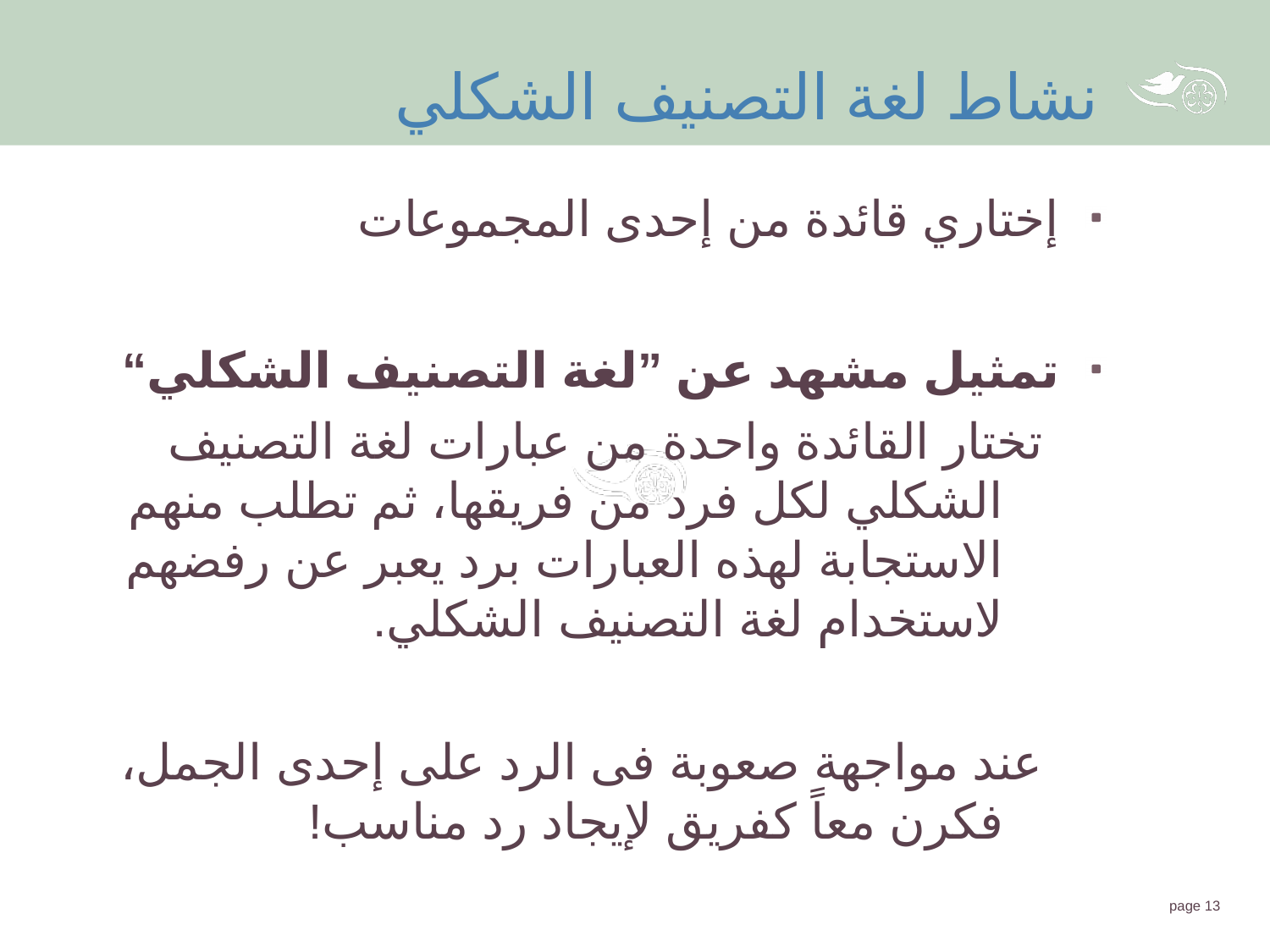

نشاط لغة التصنيف الشكلي
إختاري قائدة من إحدى المجموعات

تمثيل مشهد عن ”لغة التصنيف الشكلي“
تختار القائدة واحدة من عبارات لغة التصنيف الشكلي لكل فرد من فريقها، ثم تطلب منهم الاستجابة لهذه العبارات برد يعبر عن رفضهم لاستخدام لغة التصنيف الشكلي.

عند مواجهة صعوبة فى الرد على إحدى الجمل، فكرن معاً كفريق لإيجاد رد مناسب!